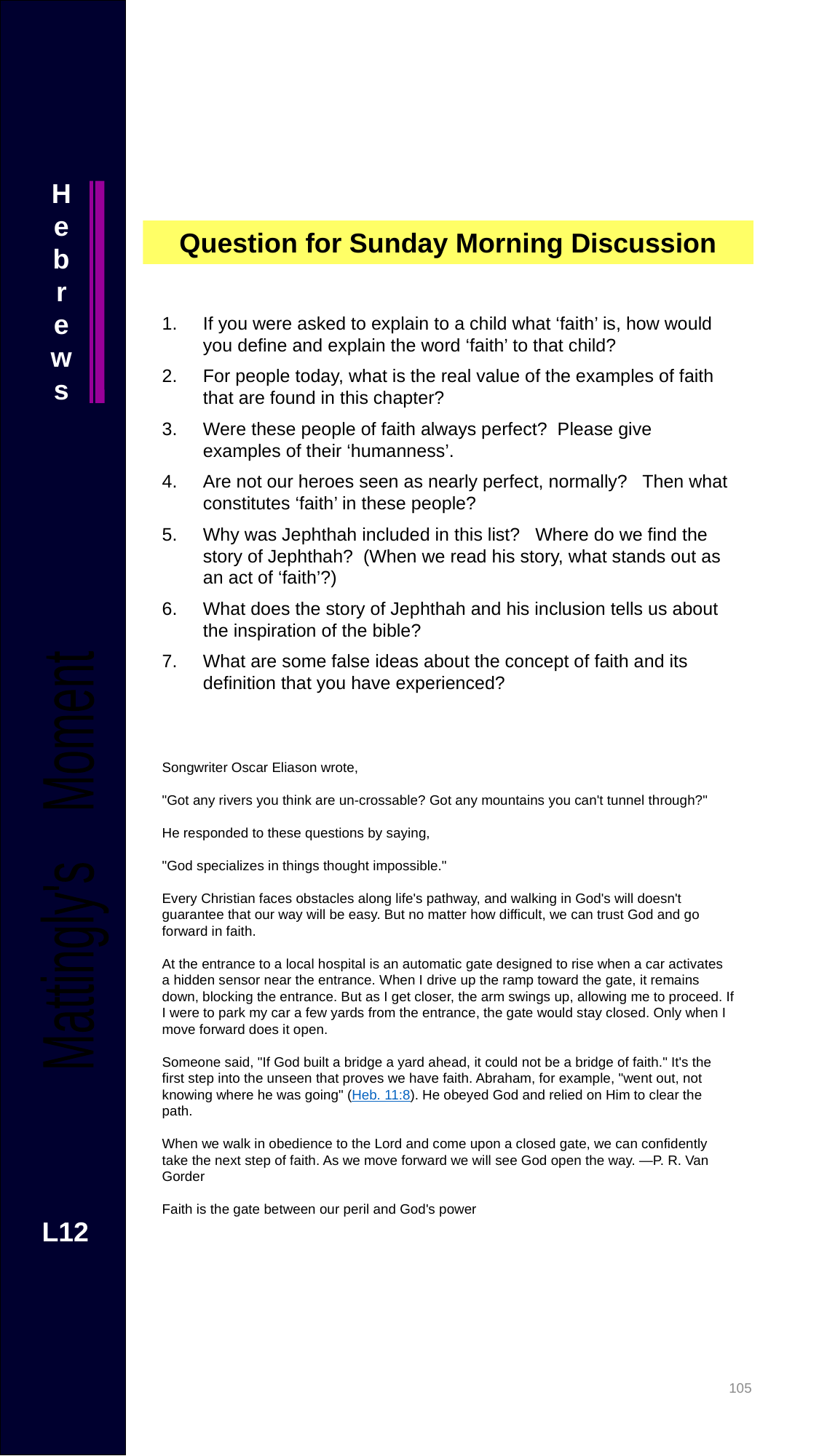

Hebrews

Question for Sunday Morning Discussion
If you were asked to explain to a child what ‘faith’ is, how would you define and explain the word ‘faith’ to that child?
For people today, what is the real value of the examples of faith that are found in this chapter?
Were these people of faith always perfect?  Please give examples of their ‘humanness’.
Are not our heroes seen as nearly perfect, normally?   Then what constitutes ‘faith’ in these people?
Why was Jephthah included in this list?   Where do we find the story of Jephthah?  (When we read his story, what stands out as an act of ‘faith’?)
What does the story of Jephthah and his inclusion tells us about the inspiration of the bible?
What are some false ideas about the concept of faith and its definition that you have experienced?

Songwriter Oscar Eliason wrote,
"Got any rivers you think are un-crossable? Got any mountains you can't tunnel through?"
He responded to these questions by saying,
"God specializes in things thought impossible."
Every Christian faces obstacles along life's pathway, and walking in God's will doesn't guarantee that our way will be easy. But no matter how difficult, we can trust God and go forward in faith.
At the entrance to a local hospital is an automatic gate designed to rise when a car activates a hidden sensor near the entrance. When I drive up the ramp toward the gate, it remains down, blocking the entrance. But as I get closer, the arm swings up, allowing me to proceed. If I were to park my car a few yards from the entrance, the gate would stay closed. Only when I move forward does it open.
Someone said, "If God built a bridge a yard ahead, it could not be a bridge of faith." It's the first step into the unseen that proves we have faith. Abraham, for example, "went out, not knowing where he was going" (Heb. 11:8). He obeyed God and relied on Him to clear the path.
When we walk in obedience to the Lord and come upon a closed gate, we can confidently take the next step of faith. As we move forward we will see God open the way. —P. R. Van Gorder
Faith is the gate between our peril and God's power
Mattingly's    Moment
L12
105